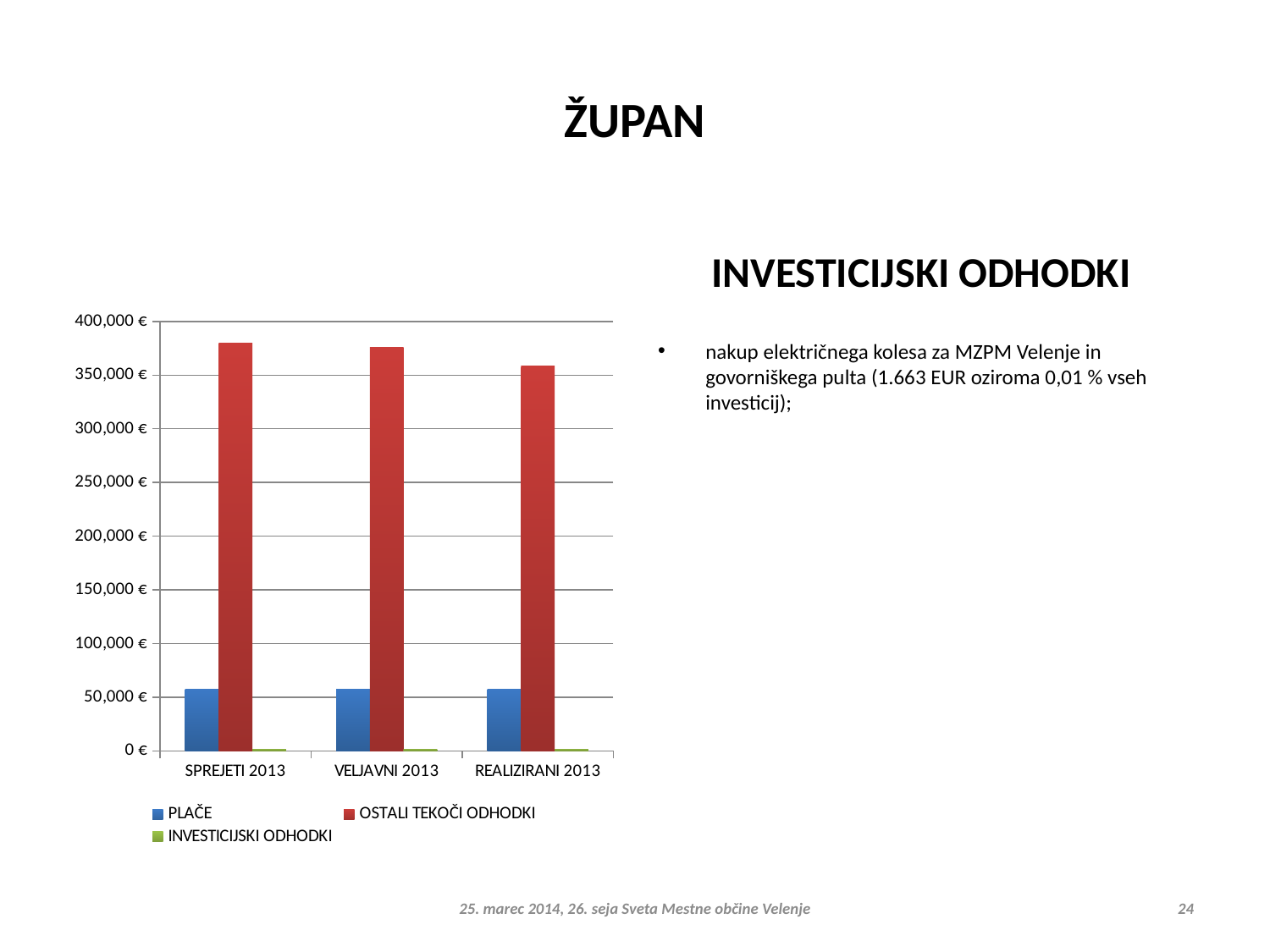

# ŽUPAN

INVESTICIJSKI ODHODKI

### Chart

| Category | PLAČE | OSTALI TEKOČI ODHODKI | INVESTICIJSKI ODHODKI |
|---|---|---|---|
| SPREJETI 2013 | 57152.0 | 379675.0 | 1665.0 |
| VELJAVNI 2013 | 57196.0 | 375635.0 | 1894.0 |
| REALIZIRANI 2013 | 57196.0 | 358355.0 | 1663.0 |
nakup električnega kolesa za MZPM Velenje in govorniškega pulta (1.663 EUR oziroma 0,01 % vseh investicij);

25. marec 2014, 26. seja Sveta Mestne občine Velenje

24